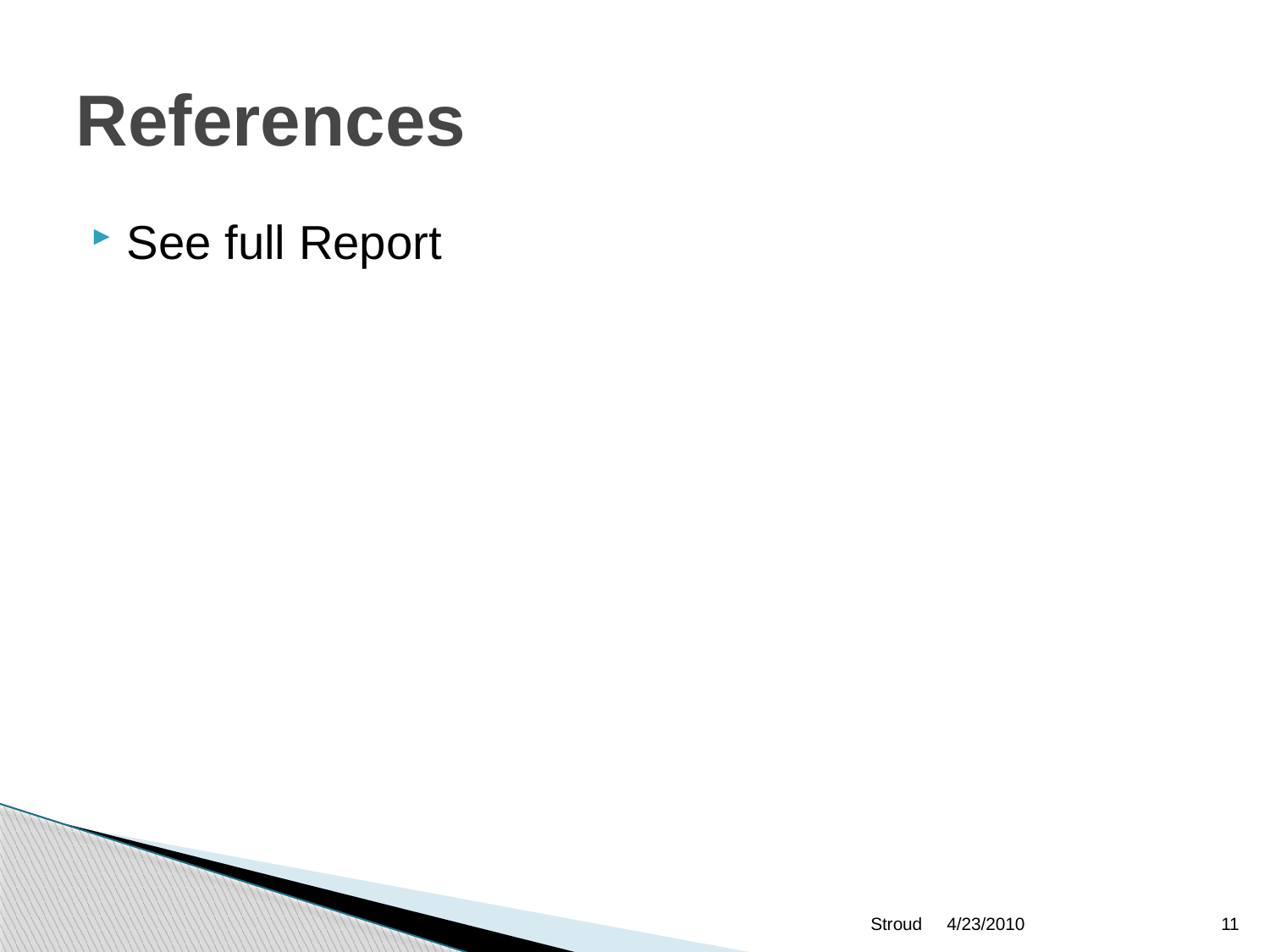

# References
See full Report
Stroud
4/23/2010
11